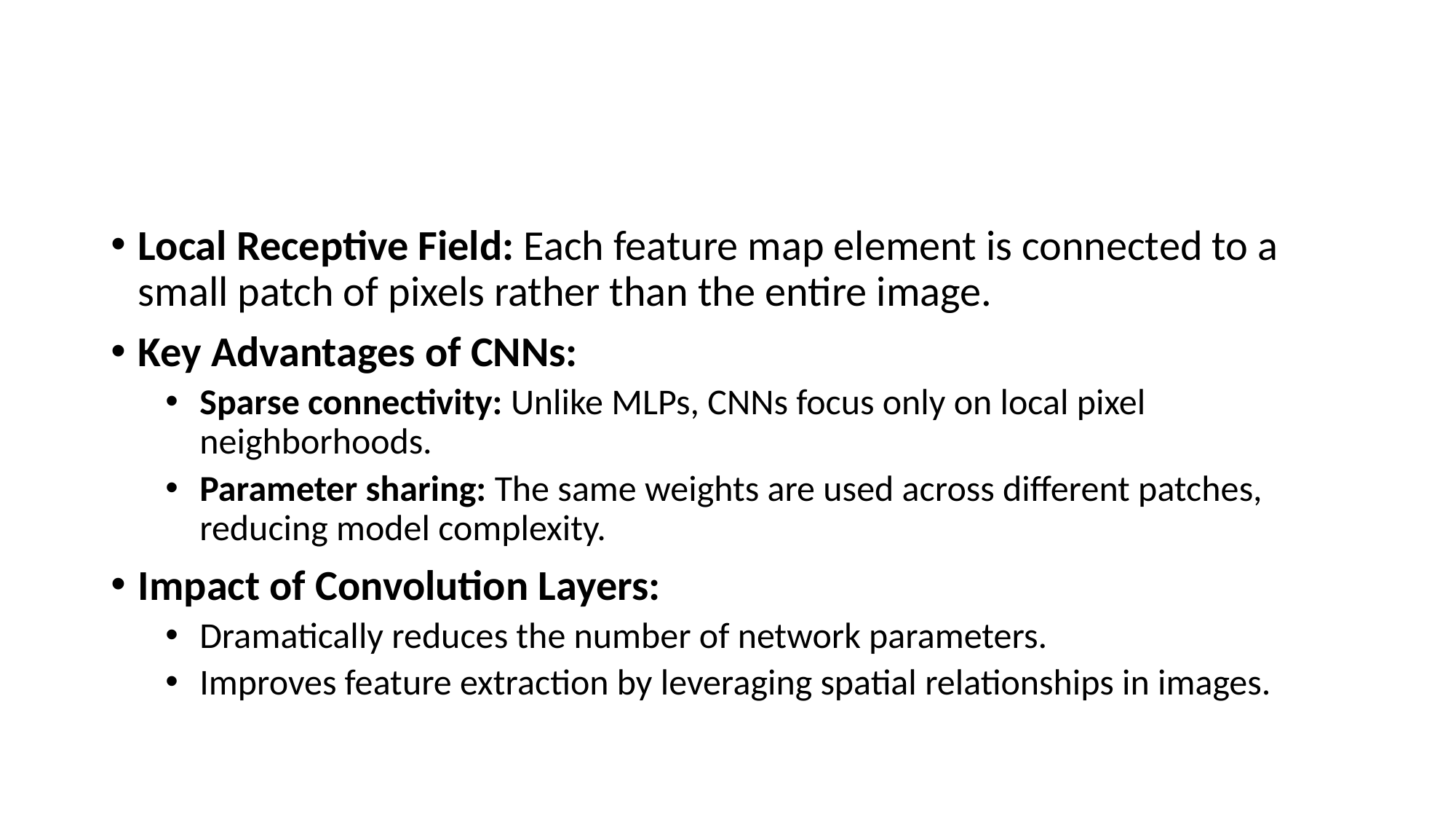

#
Local Receptive Field: Each feature map element is connected to a small patch of pixels rather than the entire image.
Key Advantages of CNNs:
Sparse connectivity: Unlike MLPs, CNNs focus only on local pixel neighborhoods.
Parameter sharing: The same weights are used across different patches, reducing model complexity.
Impact of Convolution Layers:
Dramatically reduces the number of network parameters.
Improves feature extraction by leveraging spatial relationships in images.